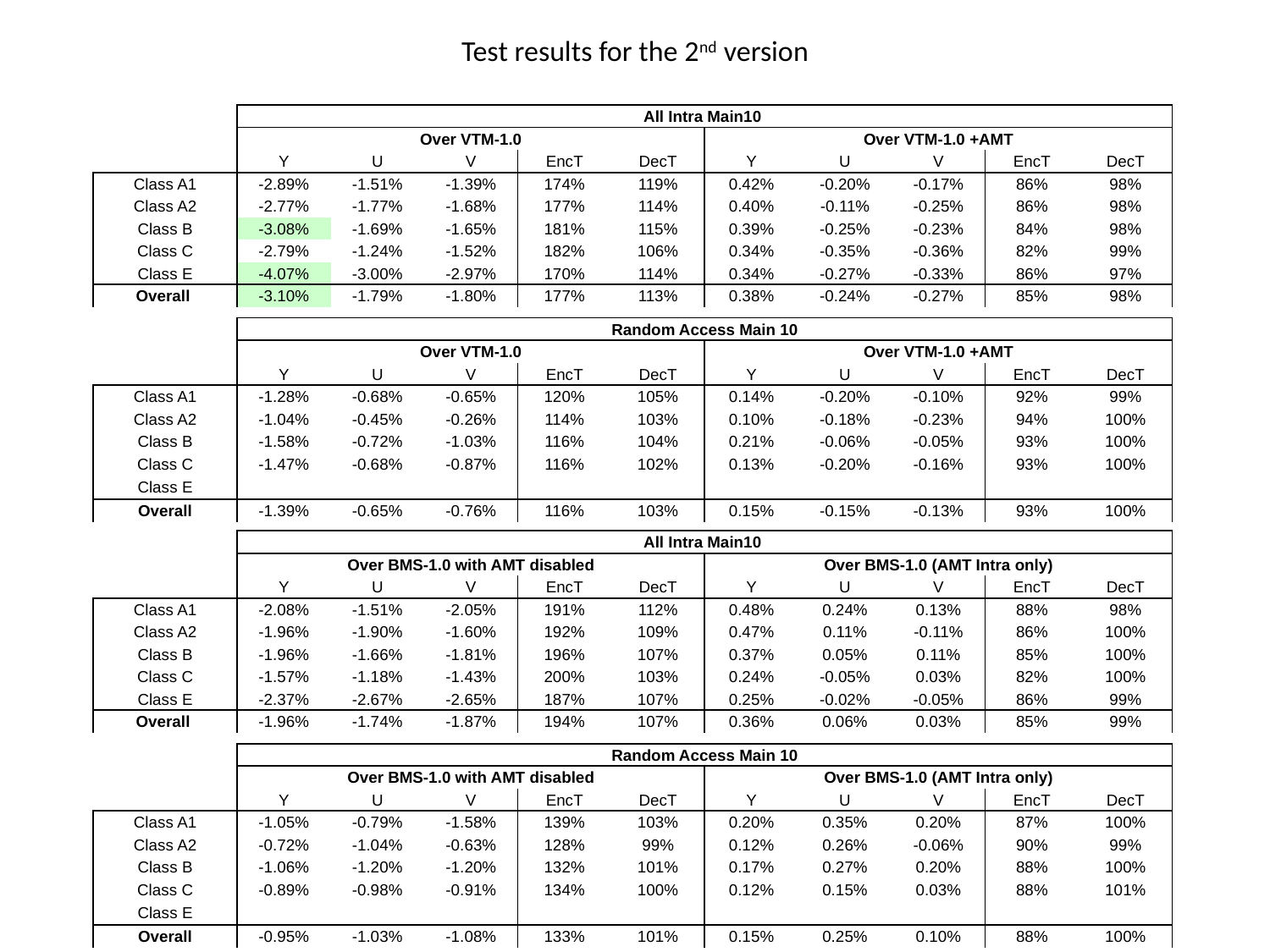

# Test results for the 2nd version
|  | All Intra Main10 |  |  |  |  |  |  |  |  |  |
| --- | --- | --- | --- | --- | --- | --- | --- | --- | --- | --- |
|  | Over VTM-1.0 |  |  |  |  | Over VTM-1.0 +AMT |  |  |  |  |
|  | Y | U | V | EncT | DecT | Y | U | V | EncT | DecT |
| Class A1 | -2.89% | -1.51% | -1.39% | 174% | 119% | 0.42% | -0.20% | -0.17% | 86% | 98% |
| Class A2 | -2.77% | -1.77% | -1.68% | 177% | 114% | 0.40% | -0.11% | -0.25% | 86% | 98% |
| Class B | -3.08% | -1.69% | -1.65% | 181% | 115% | 0.39% | -0.25% | -0.23% | 84% | 98% |
| Class C | -2.79% | -1.24% | -1.52% | 182% | 106% | 0.34% | -0.35% | -0.36% | 82% | 99% |
| Class E | -4.07% | -3.00% | -2.97% | 170% | 114% | 0.34% | -0.27% | -0.33% | 86% | 97% |
| Overall | -3.10% | -1.79% | -1.80% | 177% | 113% | 0.38% | -0.24% | -0.27% | 85% | 98% |
|  | Random Access Main 10 |  |  |  |  |  |  |  |  |  |
| --- | --- | --- | --- | --- | --- | --- | --- | --- | --- | --- |
|  | Over VTM-1.0 |  |  |  |  | Over VTM-1.0 +AMT |  |  |  |  |
|  | Y | U | V | EncT | DecT | Y | U | V | EncT | DecT |
| Class A1 | -1.28% | -0.68% | -0.65% | 120% | 105% | 0.14% | -0.20% | -0.10% | 92% | 99% |
| Class A2 | -1.04% | -0.45% | -0.26% | 114% | 103% | 0.10% | -0.18% | -0.23% | 94% | 100% |
| Class B | -1.58% | -0.72% | -1.03% | 116% | 104% | 0.21% | -0.06% | -0.05% | 93% | 100% |
| Class C | -1.47% | -0.68% | -0.87% | 116% | 102% | 0.13% | -0.20% | -0.16% | 93% | 100% |
| Class E |  |  |  |  |  |  |  |  |  |  |
| Overall | -1.39% | -0.65% | -0.76% | 116% | 103% | 0.15% | -0.15% | -0.13% | 93% | 100% |
|  | All Intra Main10 |  |  |  |  |  |  |  |  |  |
| --- | --- | --- | --- | --- | --- | --- | --- | --- | --- | --- |
|  | Over BMS-1.0 with AMT disabled |  |  |  |  | Over BMS-1.0 (AMT Intra only) |  |  |  |  |
|  | Y | U | V | EncT | DecT | Y | U | V | EncT | DecT |
| Class A1 | -2.08% | -1.51% | -2.05% | 191% | 112% | 0.48% | 0.24% | 0.13% | 88% | 98% |
| Class A2 | -1.96% | -1.90% | -1.60% | 192% | 109% | 0.47% | 0.11% | -0.11% | 86% | 100% |
| Class B | -1.96% | -1.66% | -1.81% | 196% | 107% | 0.37% | 0.05% | 0.11% | 85% | 100% |
| Class C | -1.57% | -1.18% | -1.43% | 200% | 103% | 0.24% | -0.05% | 0.03% | 82% | 100% |
| Class E | -2.37% | -2.67% | -2.65% | 187% | 107% | 0.25% | -0.02% | -0.05% | 86% | 99% |
| Overall | -1.96% | -1.74% | -1.87% | 194% | 107% | 0.36% | 0.06% | 0.03% | 85% | 99% |
|  | Random Access Main 10 |  |  |  |  |  |  |  |  |  |
| --- | --- | --- | --- | --- | --- | --- | --- | --- | --- | --- |
|  | Over BMS-1.0 with AMT disabled |  |  |  |  | Over BMS-1.0 (AMT Intra only) |  |  |  |  |
|  | Y | U | V | EncT | DecT | Y | U | V | EncT | DecT |
| Class A1 | -1.05% | -0.79% | -1.58% | 139% | 103% | 0.20% | 0.35% | 0.20% | 87% | 100% |
| Class A2 | -0.72% | -1.04% | -0.63% | 128% | 99% | 0.12% | 0.26% | -0.06% | 90% | 99% |
| Class B | -1.06% | -1.20% | -1.20% | 132% | 101% | 0.17% | 0.27% | 0.20% | 88% | 100% |
| Class C | -0.89% | -0.98% | -0.91% | 134% | 100% | 0.12% | 0.15% | 0.03% | 88% | 101% |
| Class E |  |  |  |  |  |  |  |  |  |  |
| Overall | -0.95% | -1.03% | -1.08% | 133% | 101% | 0.15% | 0.25% | 0.10% | 88% | 100% |